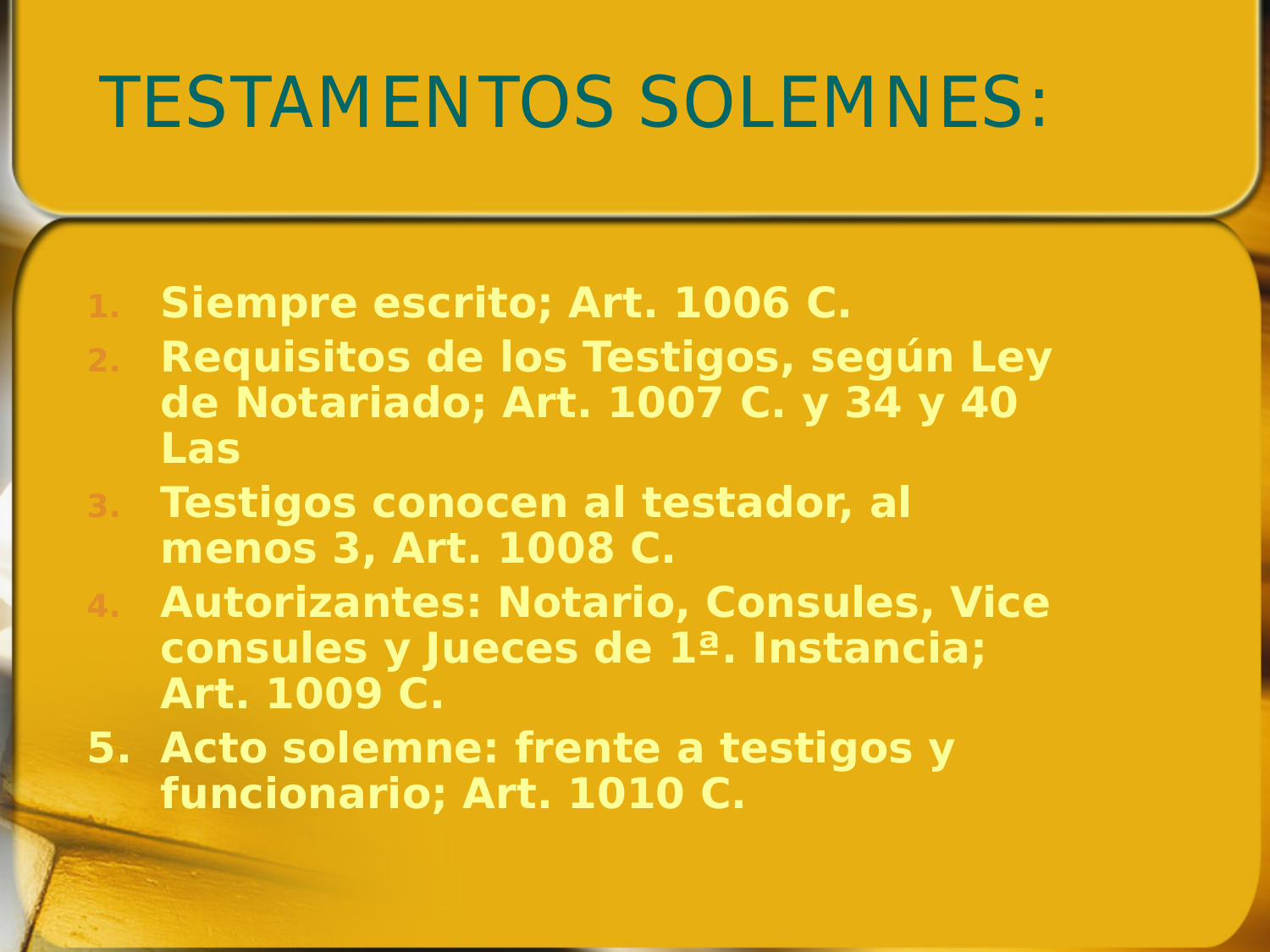

# TESTAMENTOS SOLEMNES:
Siempre escrito; Art. 1006 C.
Requisitos de los Testigos, según Ley de Notariado; Art. 1007 C. y 34 y 40 Las
Testigos conocen al testador, al menos 3, Art. 1008 C.
Autorizantes: Notario, Consules, Vice consules y Jueces de 1ª. Instancia; Art. 1009 C.
5.	Acto solemne: frente a testigos y funcionario; Art. 1010 C.